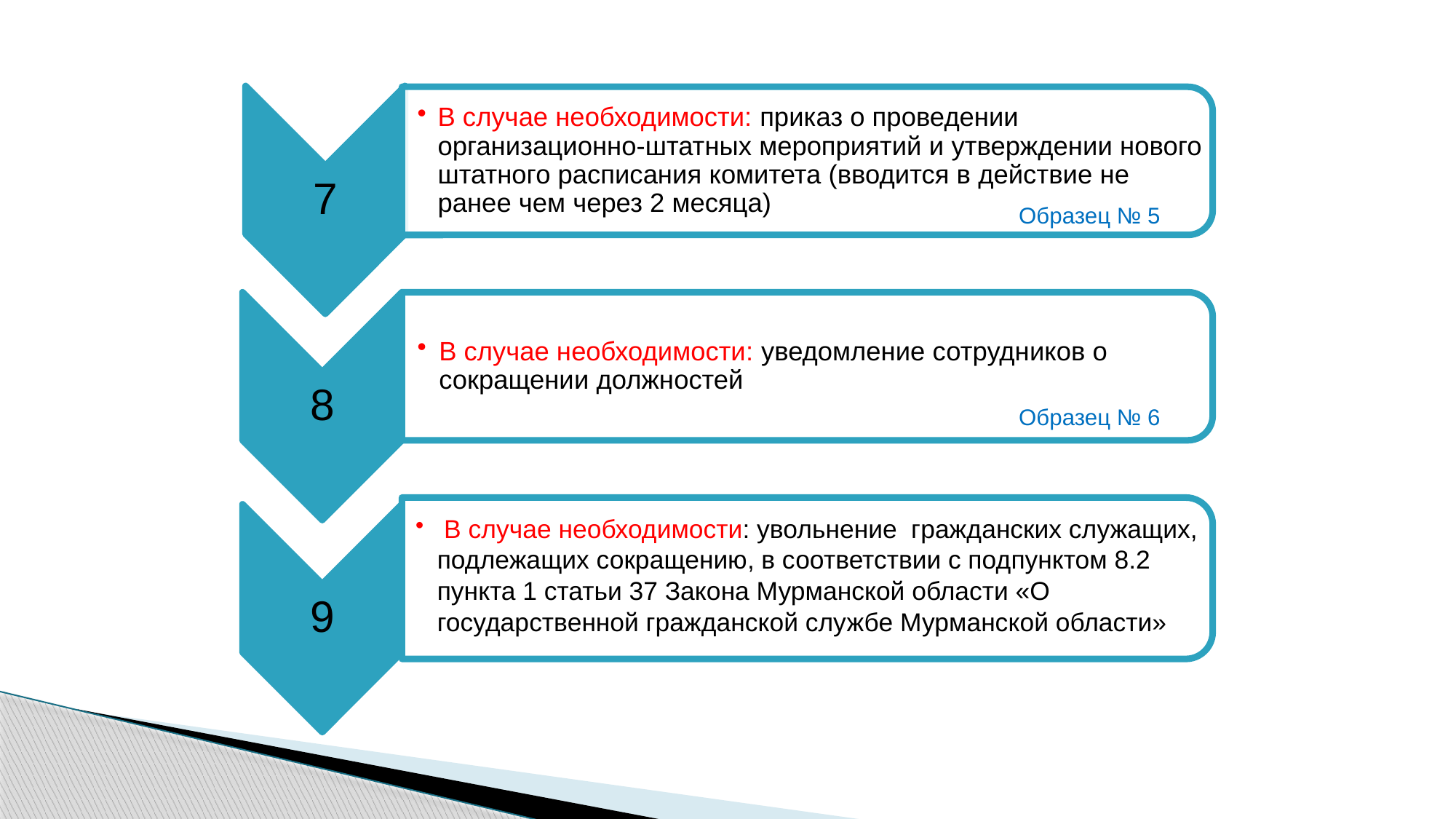

7
В случае необходимости: приказ о проведении организационно-штатных мероприятий и утверждении нового штатного расписания комитета (вводится в действие не ранее чем через 2 месяца)
8
В случае необходимости: уведомление сотрудников о сокращении должностей
9

 В случае необходимости: увольнение  гражданских служащих, подлежащих сокращению, в соответствии с подпунктом 8.2 пункта 1 статьи 37 Закона Мурманской области «О государственной гражданской службе Мурманской области»

Образец № 5
Образец № 6